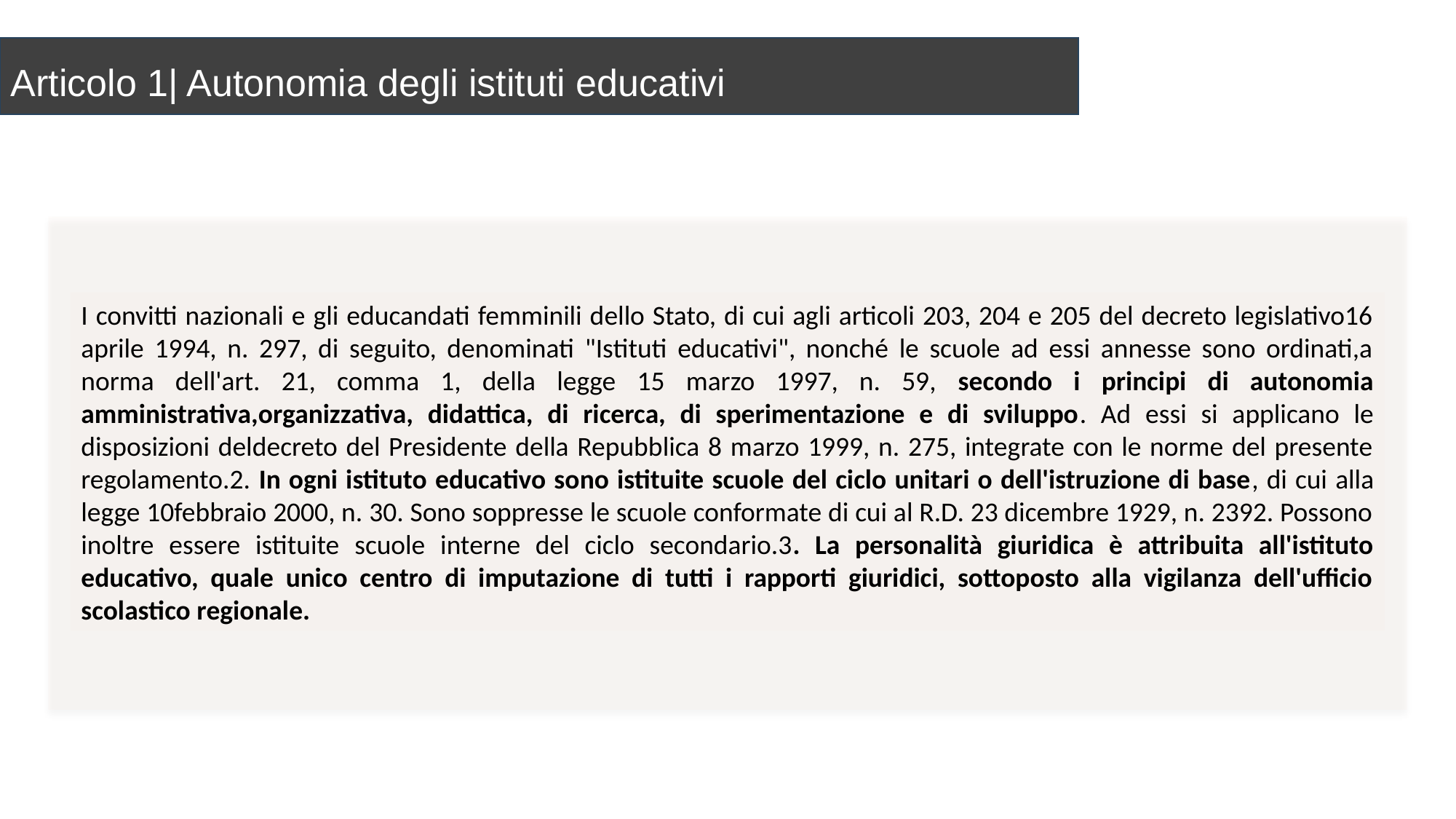

Articolo 1| Autonomia degli istituti educativi

I convitti nazionali e gli educandati femminili dello Stato, di cui agli articoli 203, 204 e 205 del decreto legislativo16 aprile 1994, n. 297, di seguito, denominati "Istituti educativi", nonché le scuole ad essi annesse sono ordinati,a norma dell'art. 21, comma 1, della legge 15 marzo 1997, n. 59, secondo i principi di autonomia amministrativa,organizzativa, didattica, di ricerca, di sperimentazione e di sviluppo. Ad essi si applicano le disposizioni deldecreto del Presidente della Repubblica 8 marzo 1999, n. 275, integrate con le norme del presente regolamento.2. In ogni istituto educativo sono istituite scuole del ciclo unitari o dell'istruzione di base, di cui alla legge 10febbraio 2000, n. 30. Sono soppresse le scuole conformate di cui al R.D. 23 dicembre 1929, n. 2392. Possono inoltre essere istituite scuole interne del ciclo secondario.3. La personalità giuridica è attribuita all'istituto educativo, quale unico centro di imputazione di tutti i rapporti giuridici, sottoposto alla vigilanza dell'ufficio scolastico regionale.